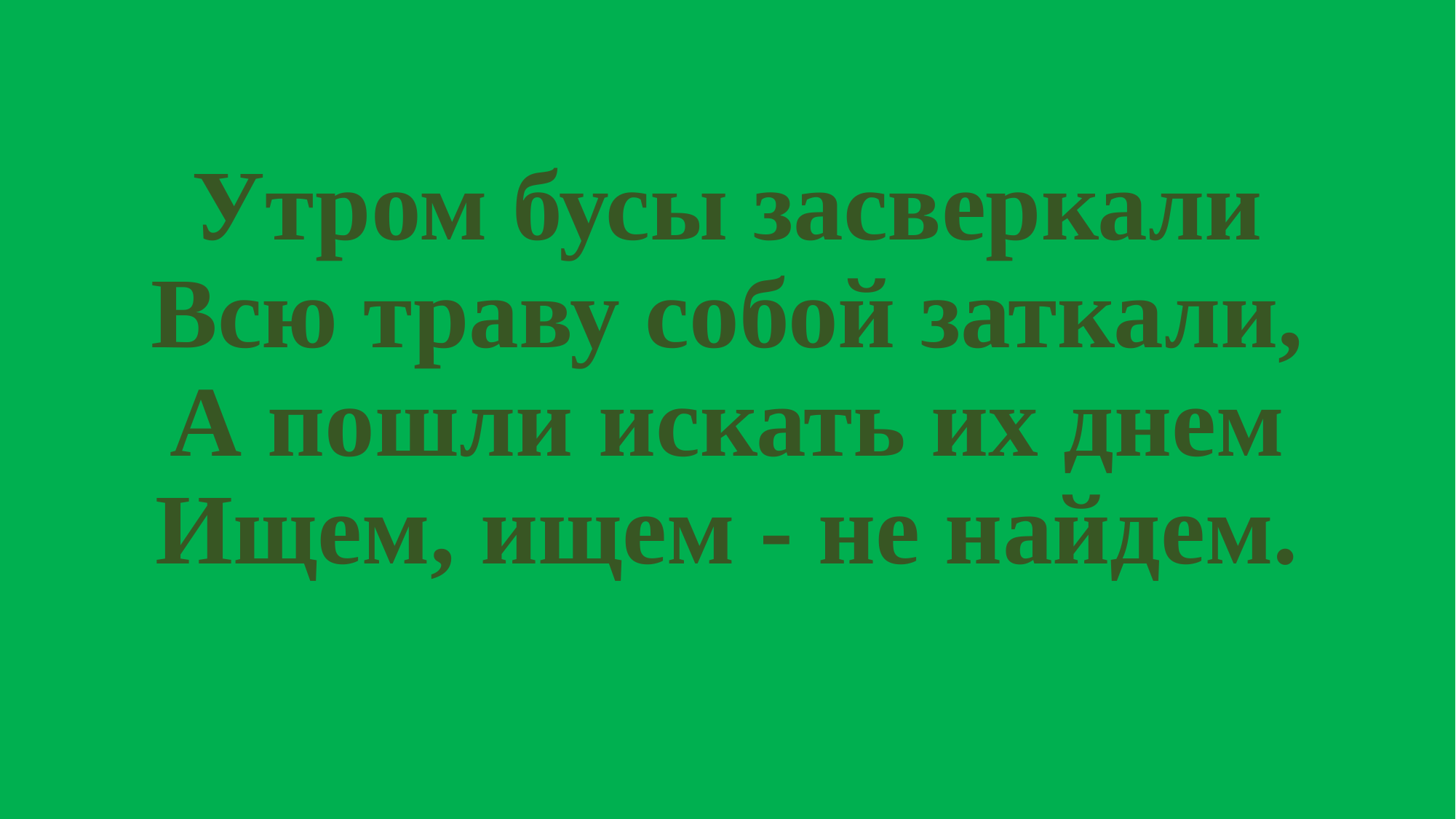

# Утром бусы засверкали Всю траву собой заткали, А пошли искать их днем Ищем, ищем - не найдем.